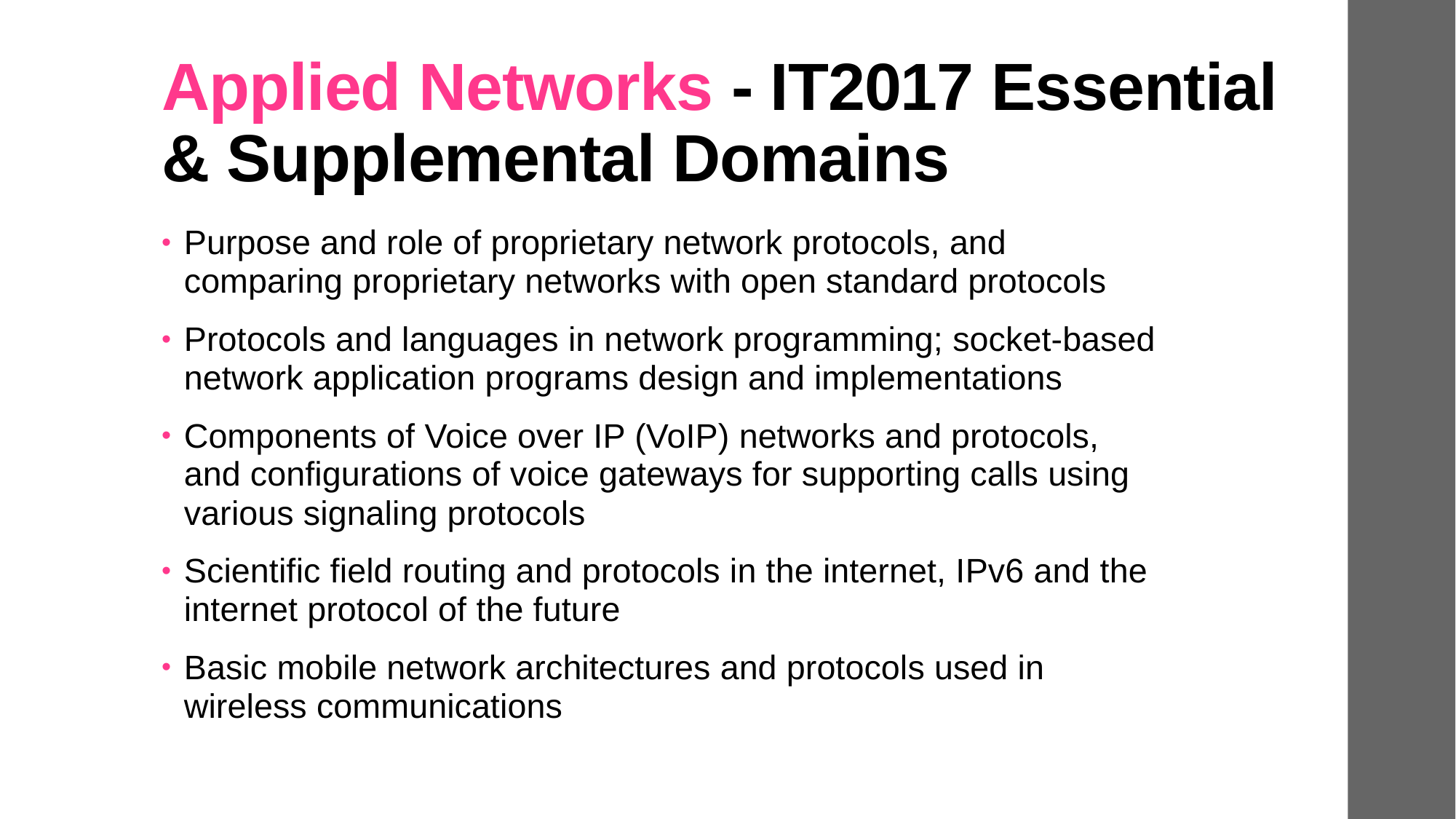

# Applied Networks - IT2017 Essential & Supplemental Domains
Purpose and role of proprietary network protocols, and comparing proprietary networks with open standard protocols
Protocols and languages in network programming; socket-based network application programs design and implementations
Components of Voice over IP (VoIP) networks and protocols, and configurations of voice gateways for supporting calls using various signaling protocols
Scientific field routing and protocols in the internet, IPv6 and the internet protocol of the future
Basic mobile network architectures and protocols used in wireless communications